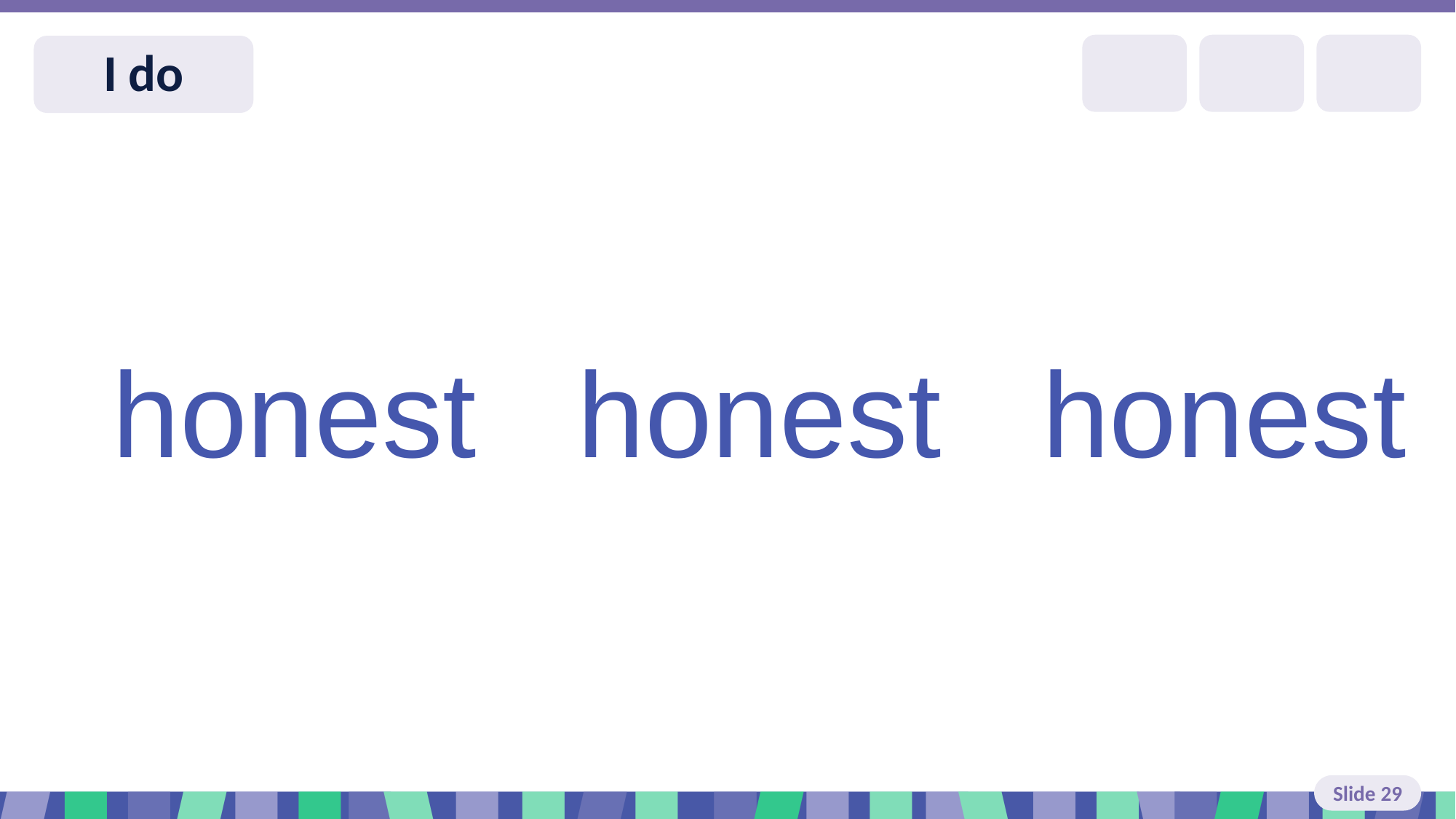

Slide 29 I do
honest   honest   honest